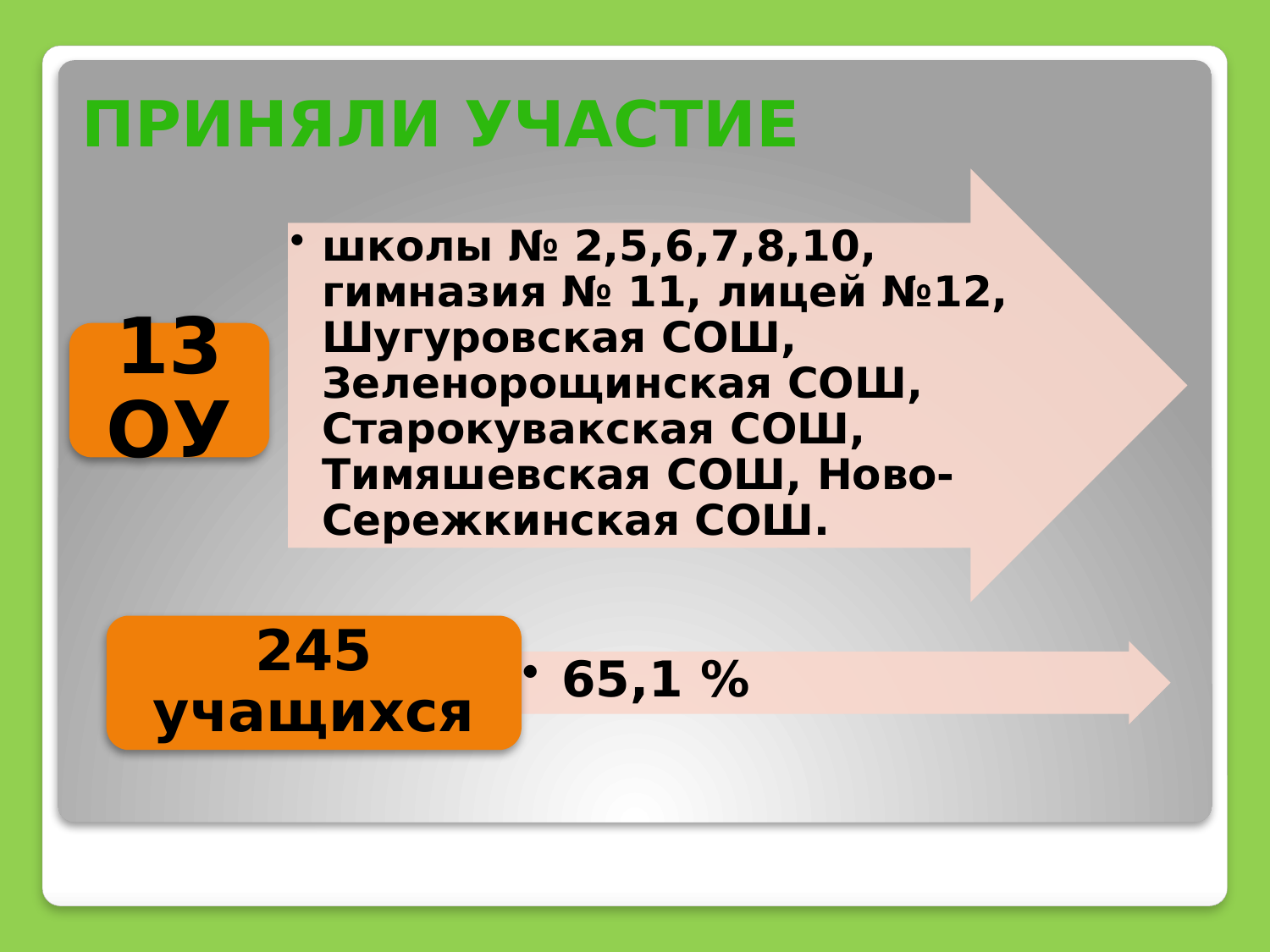

# Приняли участие
школы № 2,5,6,7,8,10, гимназия № 11, лицей №12, Шугуровская СОШ, Зеленорощинская СОШ, Старокувакская СОШ, Тимяшевская СОШ, Ново-Сережкинская СОШ.
13 ОУ
65,1 %
245 учащихся